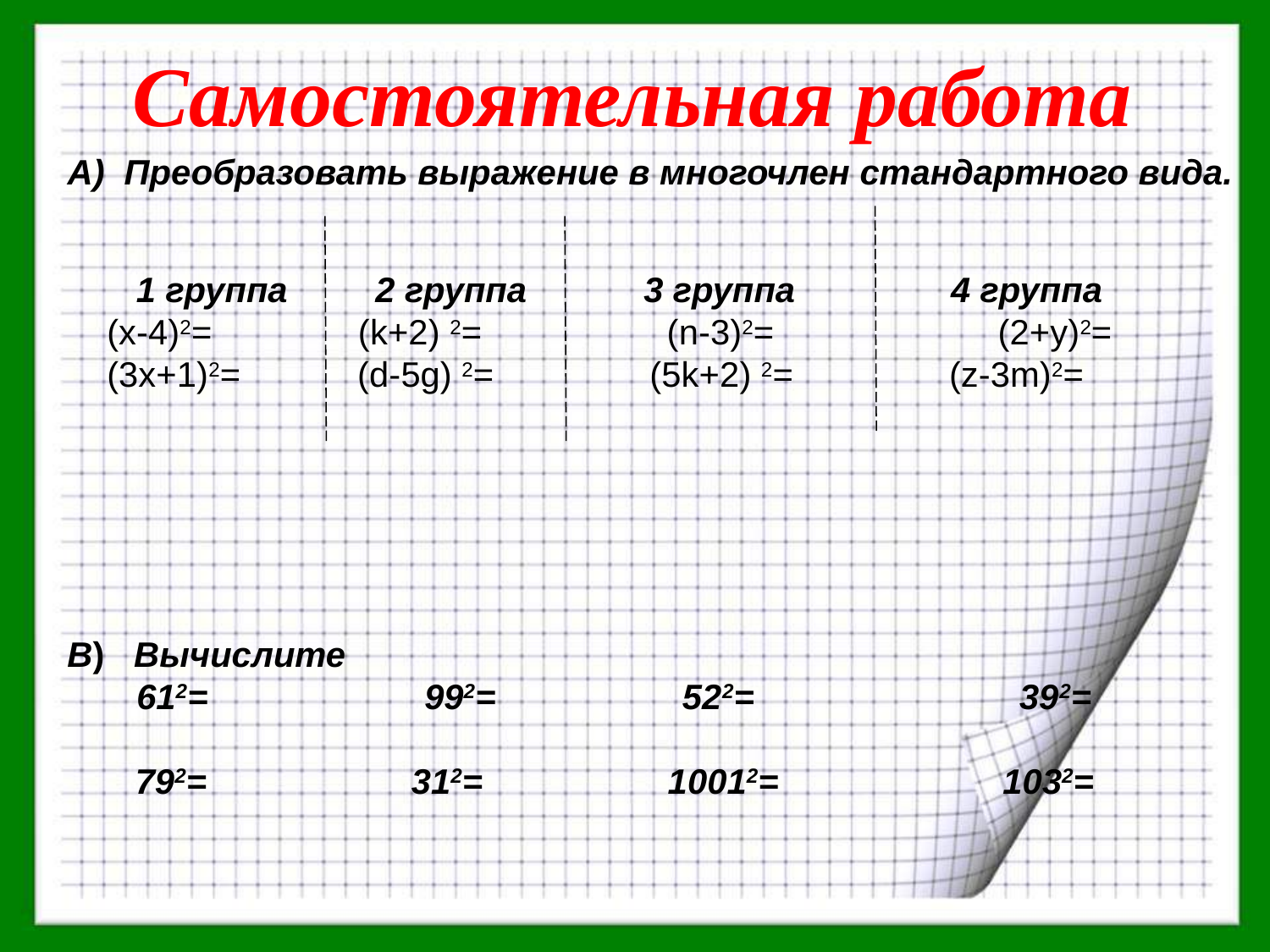

Самостоятельная работа
А)  Преобразовать выражение в многочлен стандартного вида.

     1 группа         2 группа            3 группа                4 группа
  (х-4)2=               (k+2) 2=                   (n-3)2=                       (2+y)2=
  (3х+1)2=            (d-5g) 2=                (5k+2) 2=                (z-3m)2=

 В)   Вычислите
        612=                      992=                   522=                           392=
        792=                     312=                   10012=                       1032=